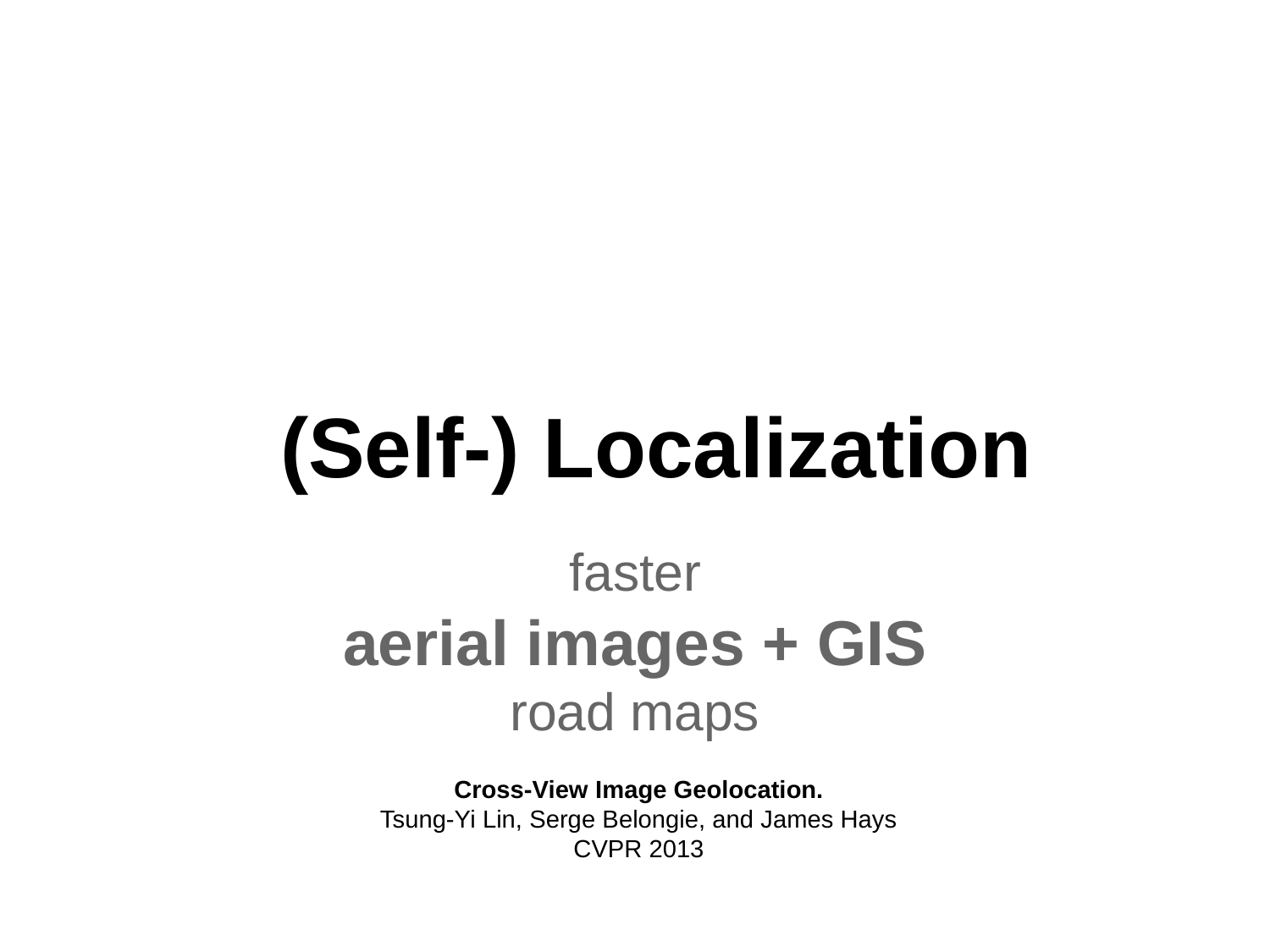

# (Self-) Localization
faster
aerial images + GIS
road maps
Cross-View Image Geolocation.
Tsung-Yi Lin, Serge Belongie, and James Hays
CVPR 2013